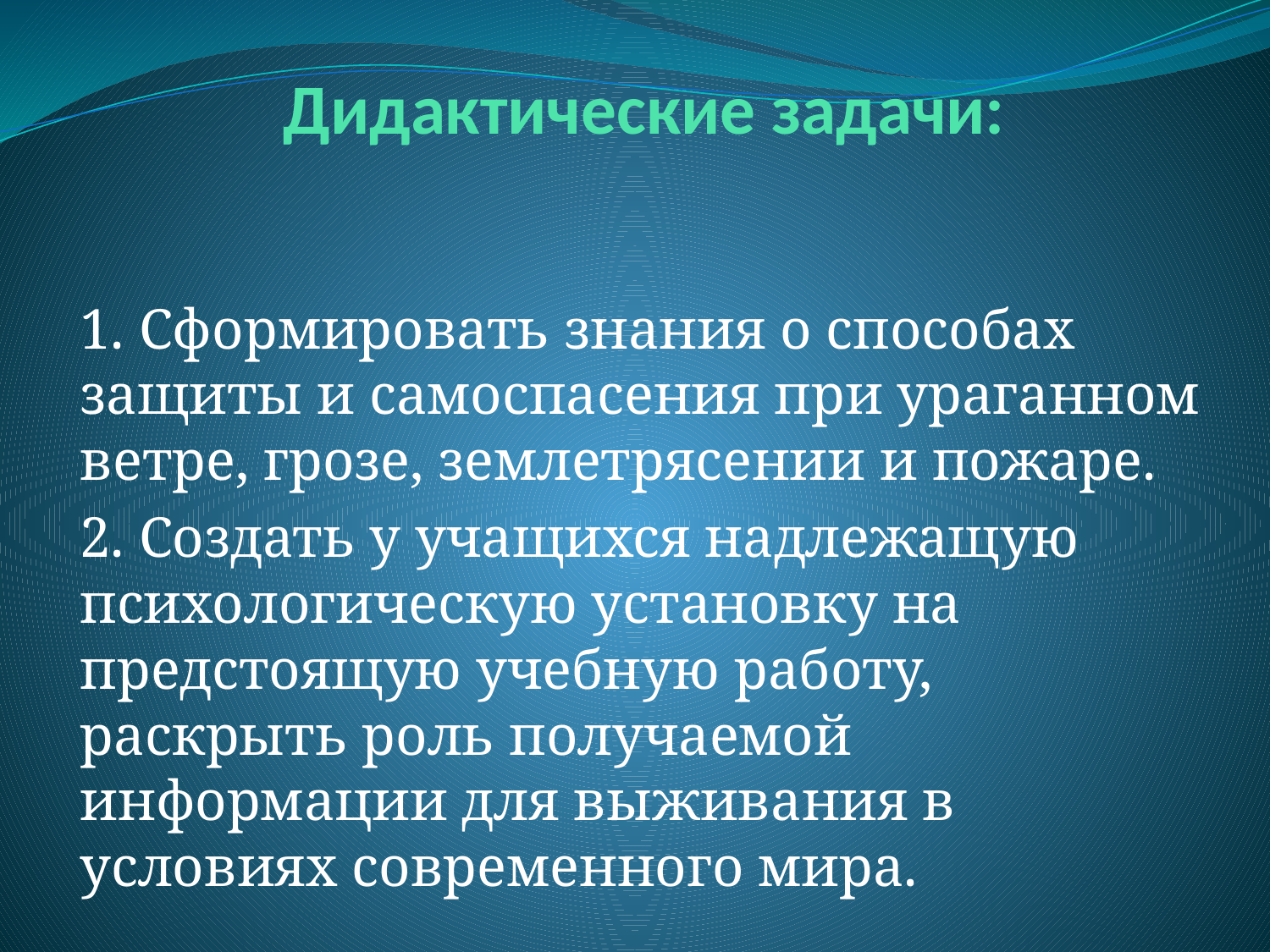

# Дидактические задачи:
1. Сформировать знания о способах защиты и самоспасения при ураганном ветре, грозе, землетрясении и пожаре.
2. Создать у учащихся надлежащую психологическую установку на предстоящую учебную работу, раскрыть роль получаемой информации для выживания в условиях современного мира.